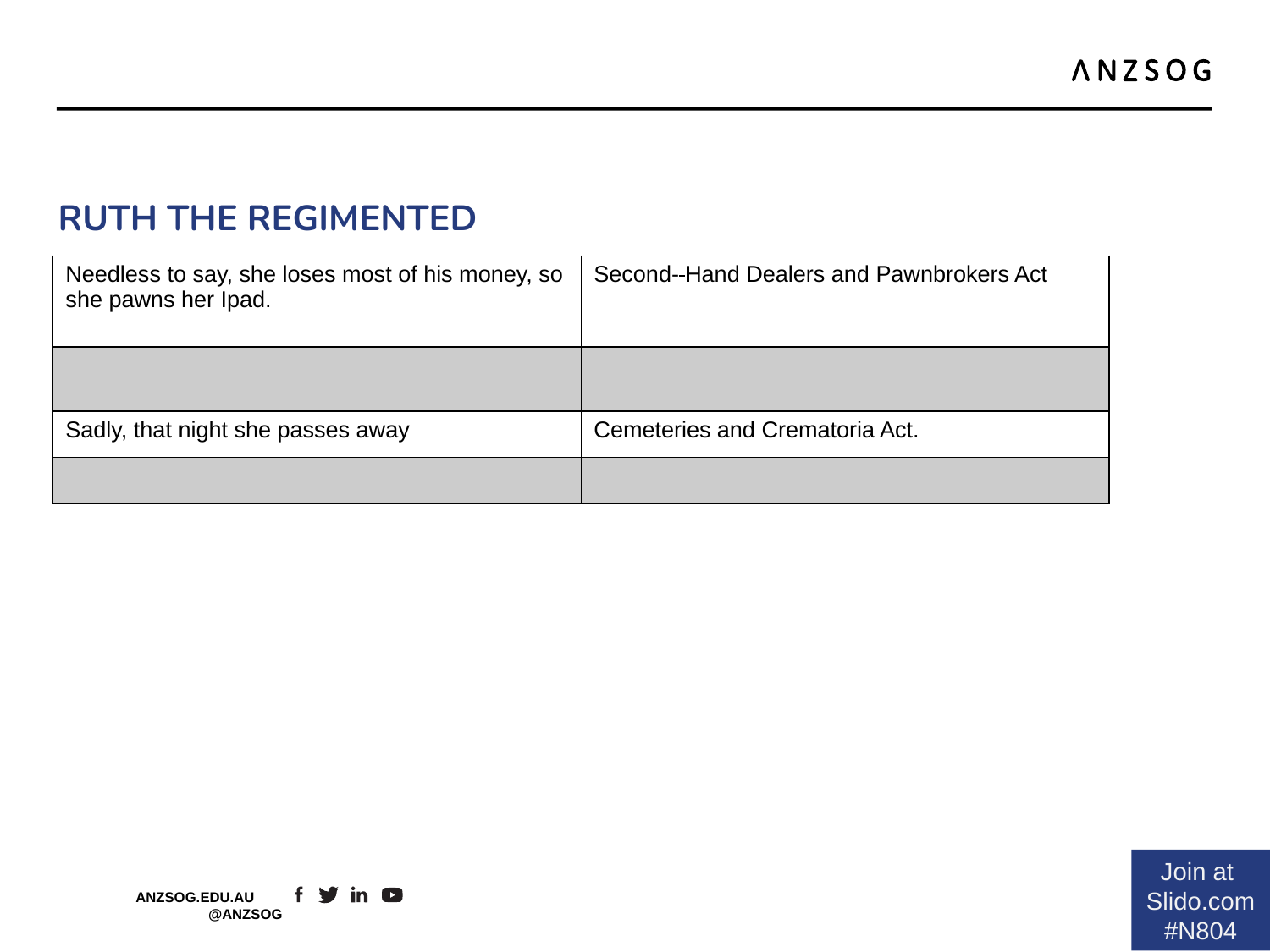

# RUTH the regimented
| Needless to say, she loses most of his money, so she pawns her Ipad. | Second- Hand Dealers and Pawnbrokers Act |
| --- | --- |
|  |  |
| Sadly, that night she passes away | Cemeteries and Crematoria Act. |
|  |  |
Join at
Slido.com
#N804